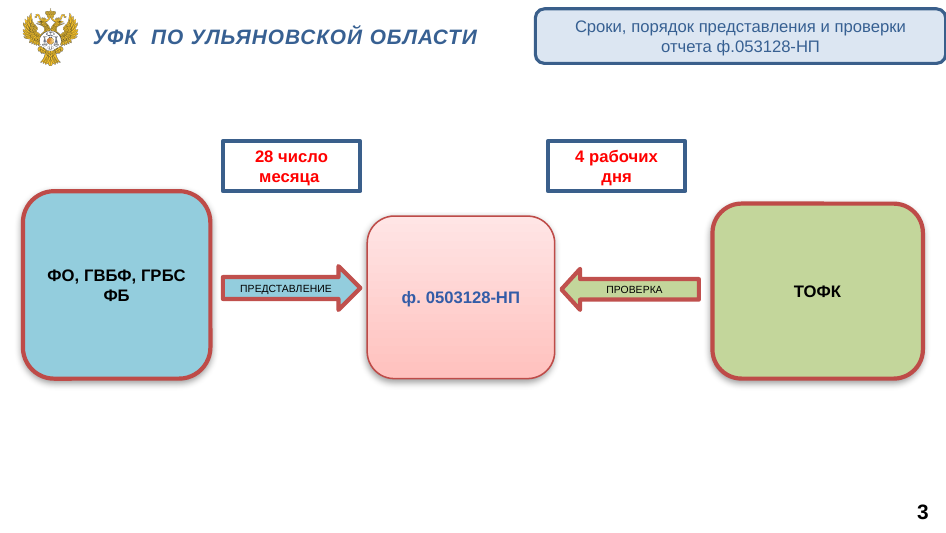

Сроки, порядок представления и проверки отчета ф.053128-НП
Уфк  по ульяновской области
28 число месяца
4 рабочих дня
ФО, ГВБФ, ГРБС ФБ
ТОФК
ф. 0503128-НП
ПРЕДСТАВЛЕНИЕ
ПРОВЕРКА
3
4